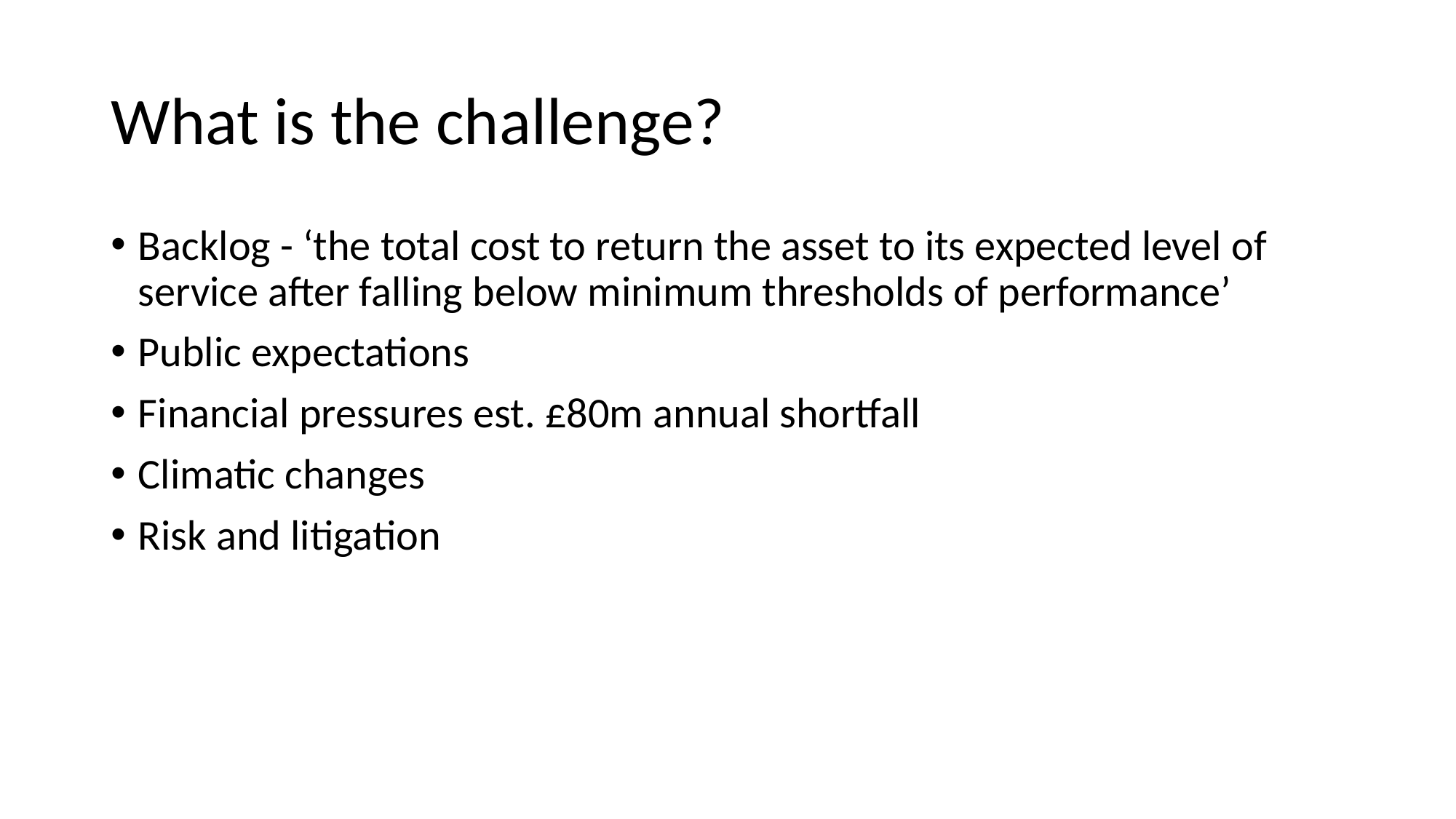

# What is the challenge?
Backlog - ‘the total cost to return the asset to its expected level of service after falling below minimum thresholds of performance’
Public expectations
Financial pressures est. £80m annual shortfall
Climatic changes
Risk and litigation